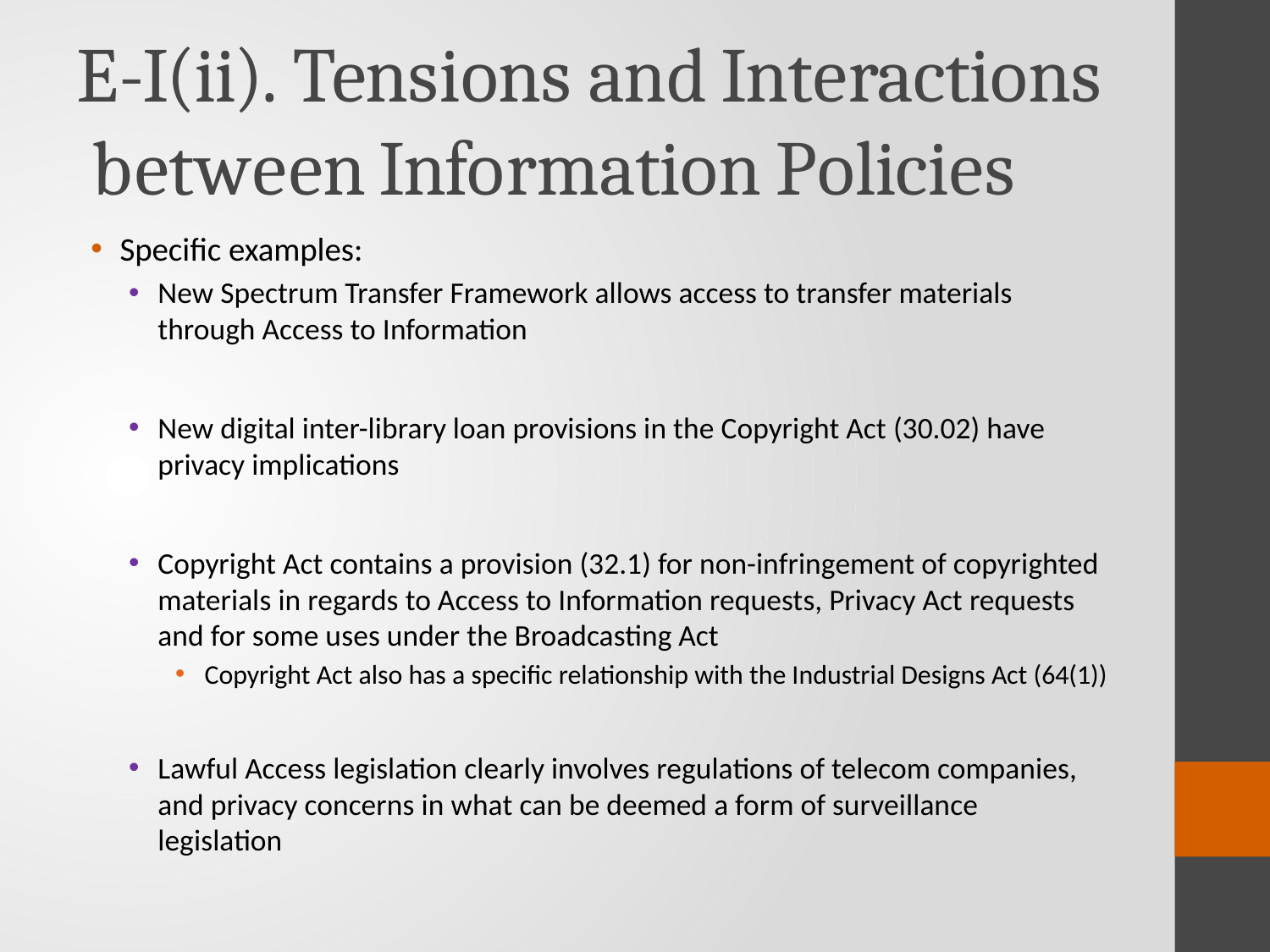

# E-I(ii). Tensions and Interactions  between Information Policies
Specific examples:
New Spectrum Transfer Framework allows access to transfer materials through Access to Information

New digital inter-library loan provisions in the Copyright Act (30.02) have privacy implications

Copyright Act contains a provision (32.1) for non-infringement of copyrighted materials in regards to Access to Information requests, Privacy Act requests and for some uses under the Broadcasting Act
Copyright Act also has a specific relationship with the Industrial Designs Act (64(1))

Lawful Access legislation clearly involves regulations of telecom companies, and privacy concerns in what can be deemed a form of surveillance legislation